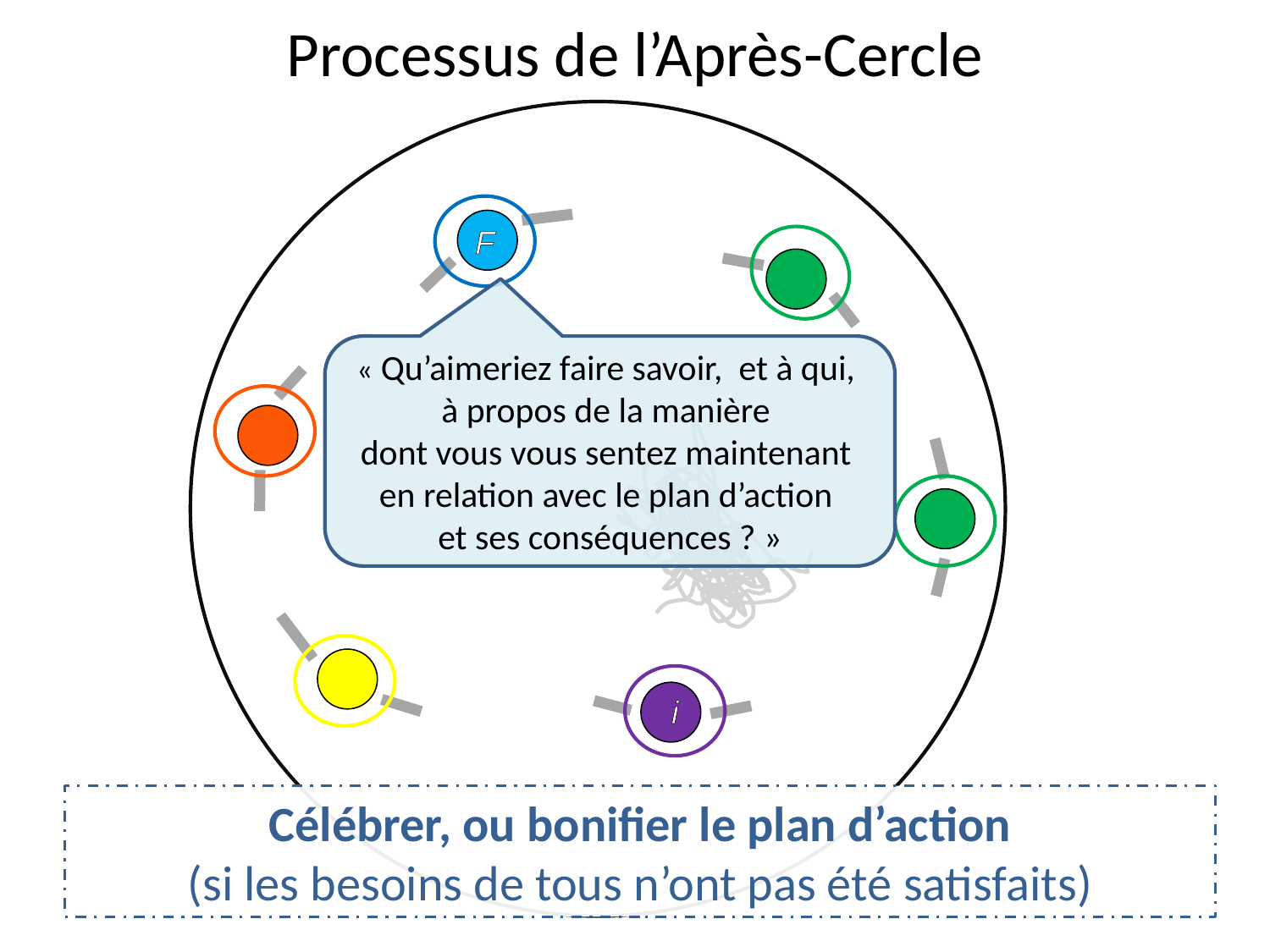

# Processus de l’Après-Cercle

F

« Qu’aimeriez faire savoir,  et à qui,
à propos de la manière
dont vous vous sentez maintenant
en relation avec le plan d’action
et ses conséquences ? »

i
Célébrer, ou bonifier le plan d’action
(si les besoins de tous n’ont pas été satisfaits)